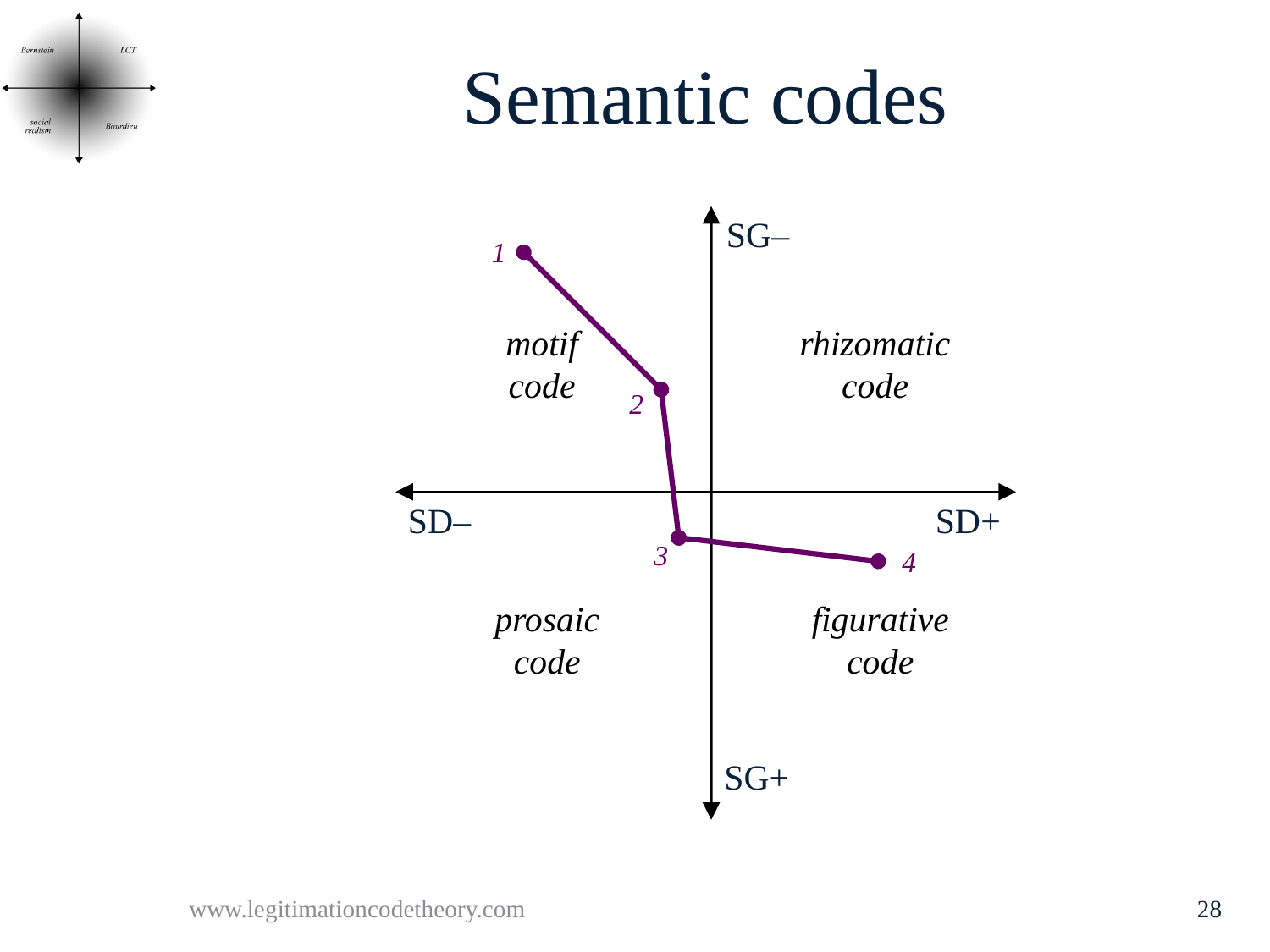

# Semantic codes

SG–
SG+
1
2
motif
code
rhizomatic
code
3

SD–
SD+
4
prosaic
code
figurative
code
www.legitimationcodetheory.com
28